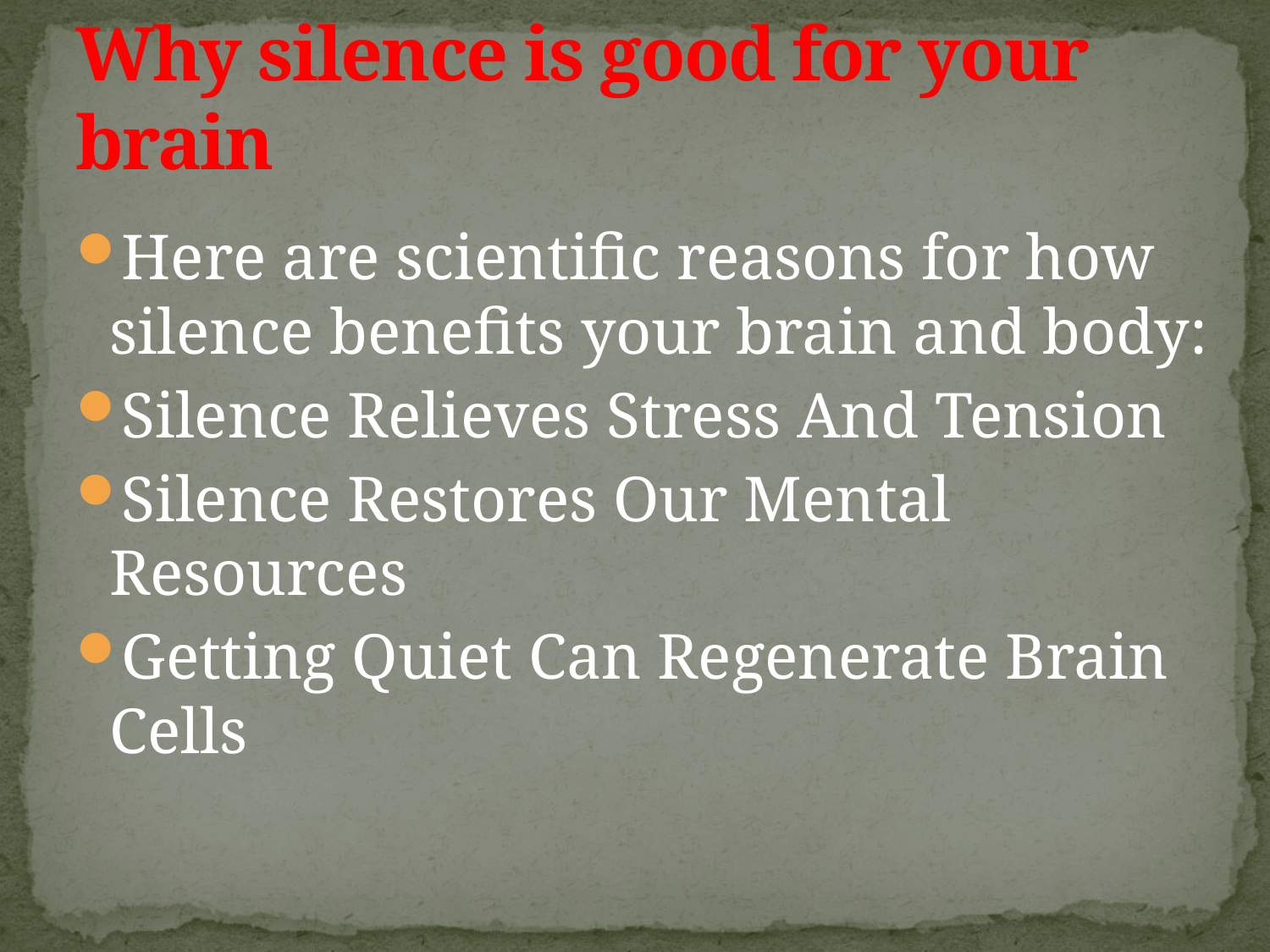

# Why silence is good for your brain
Here are scientific reasons for how silence benefits your brain and body:
Silence Relieves Stress And Tension
Silence Restores Our Mental Resources
Getting Quiet Can Regenerate Brain Cells